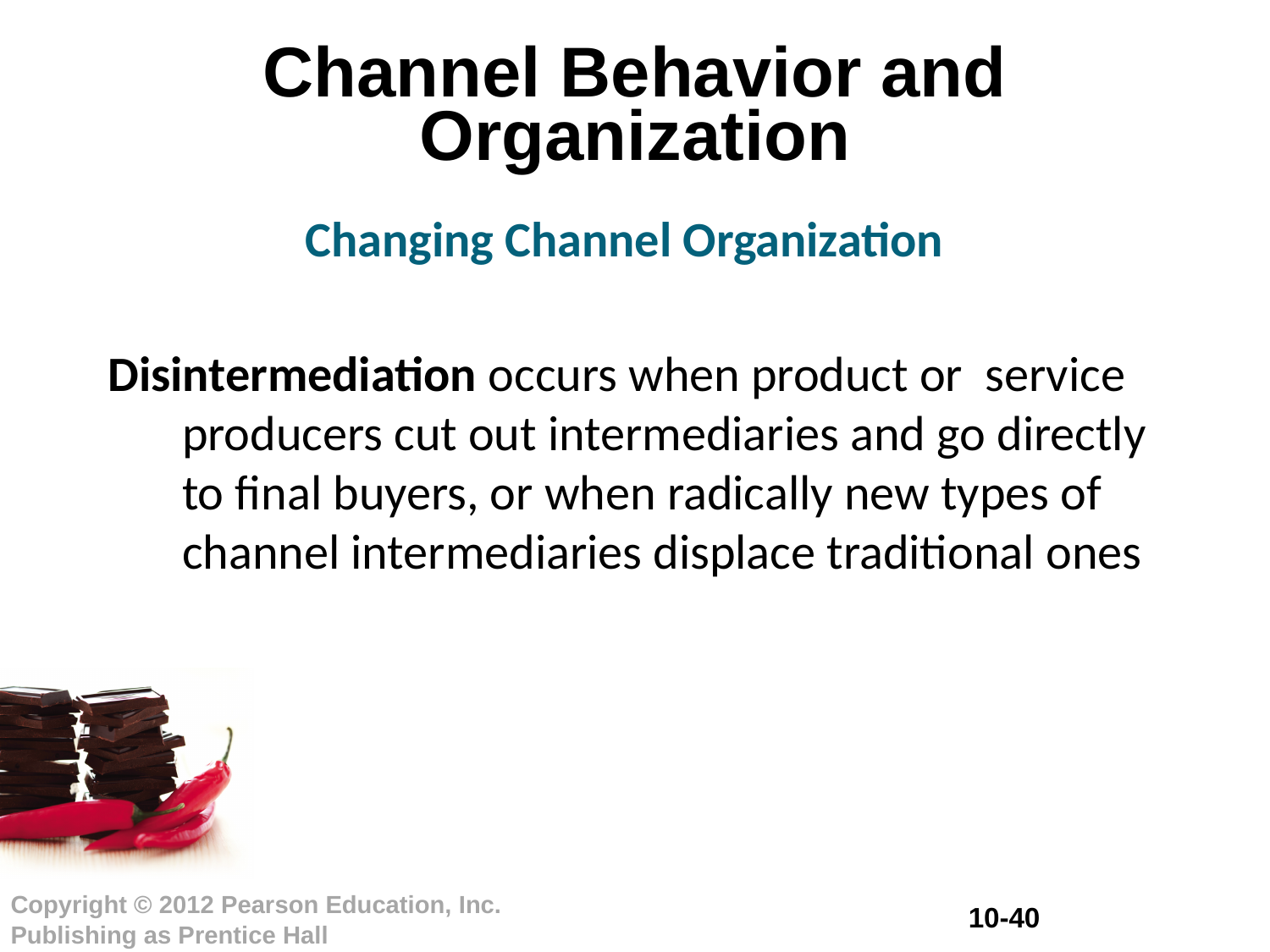

# Channel Behavior and Organization
Changing Channel Organization

Disintermediation occurs when product or  service producers cut out intermediaries and go directly to final buyers, or when radically new types of channel intermediaries displace traditional ones